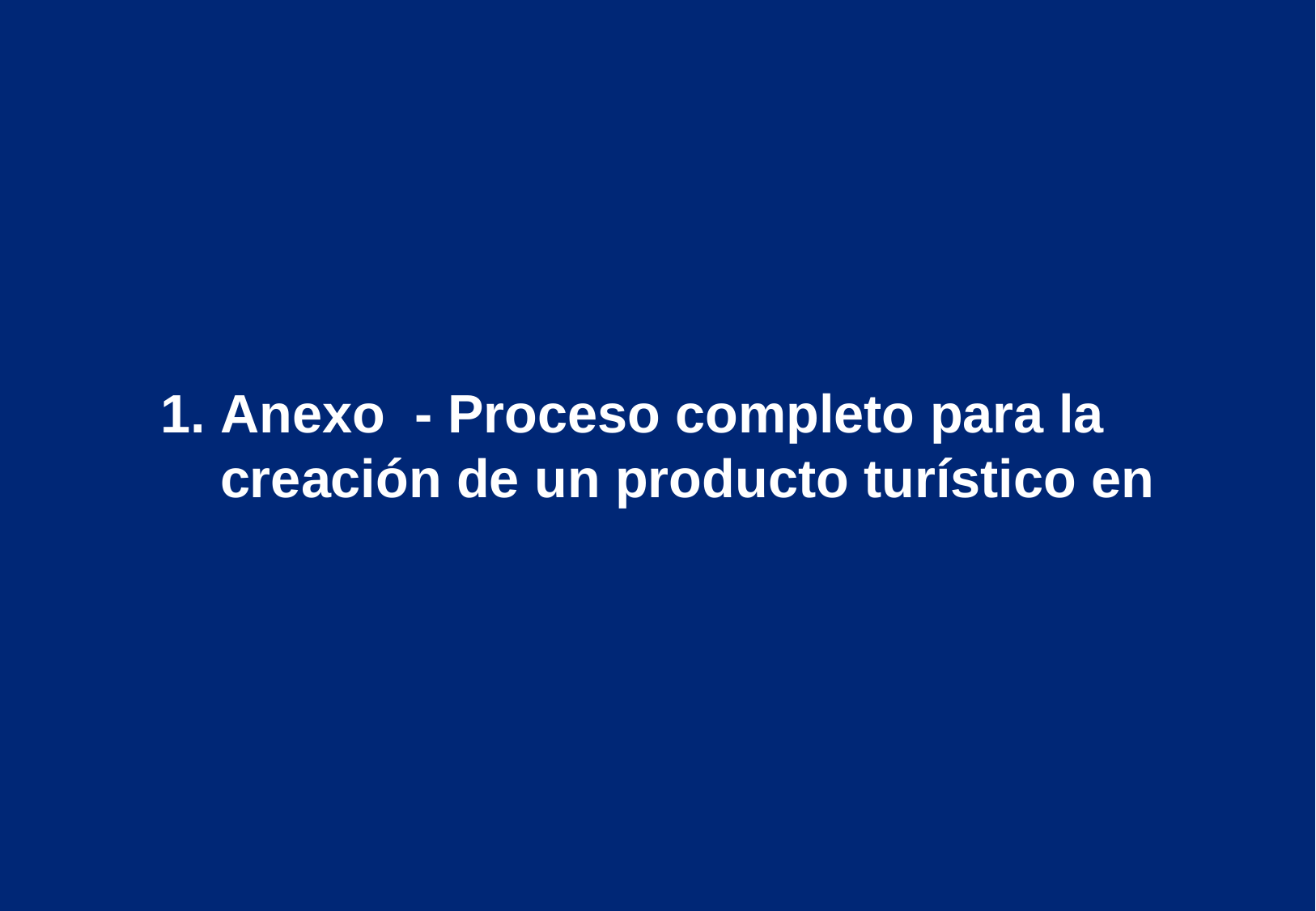

1. Anexo  - Proceso completo para la creación de un producto turístico en